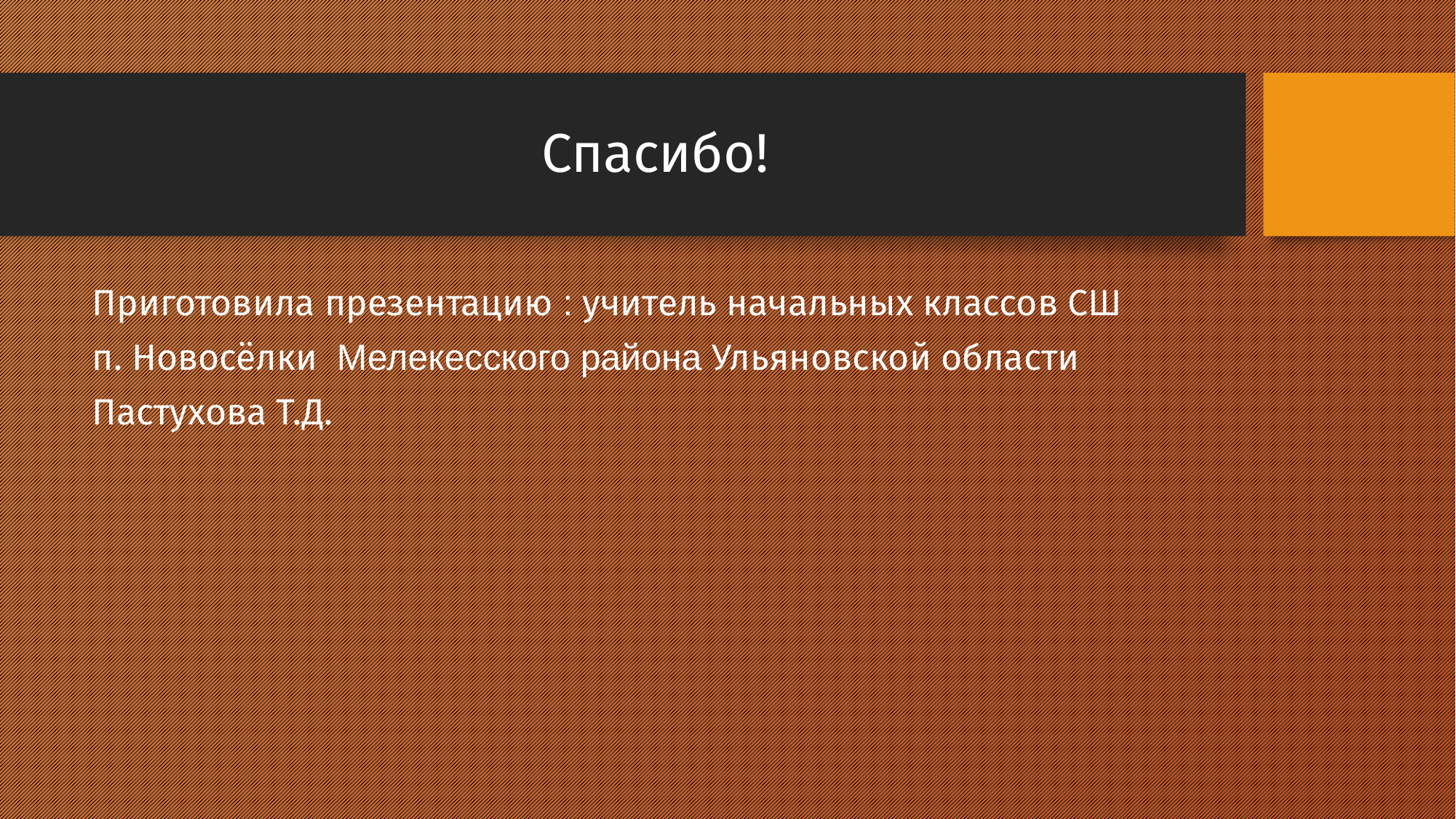

# Спасибо!
Приготовила презентацию : учитель начальных классов СШ
п. Новосёлки  Мелекесского района Ульяновской области
Пастухова Т.Д.